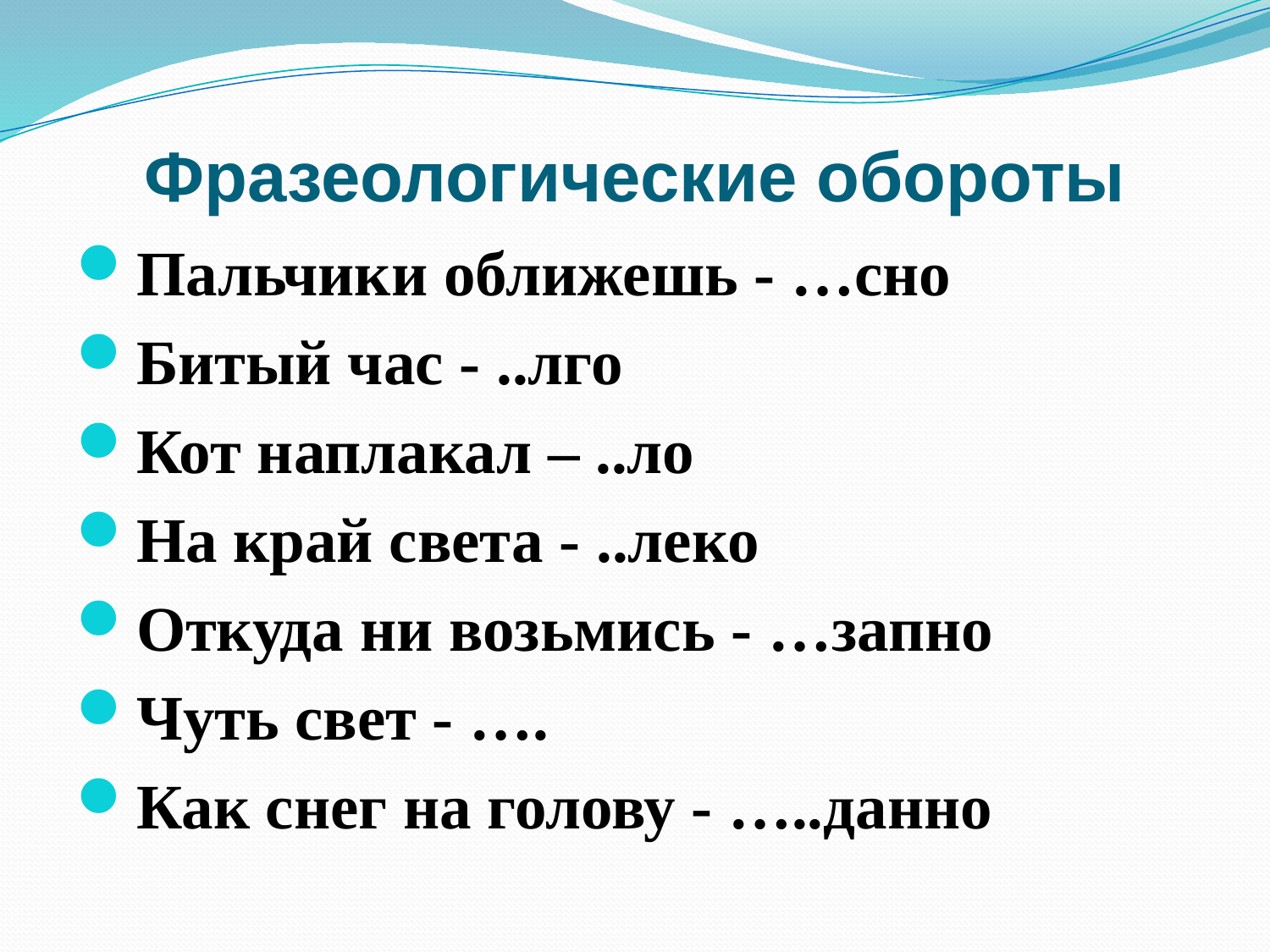

# Фразеологические обороты
Пальчики оближешь - …сно
Битый час - ..лго
Кот наплакал – ..ло
На край света - ..леко
Откуда ни возьмись - …запно
Чуть свет - ….
Как снег на голову - …..данно